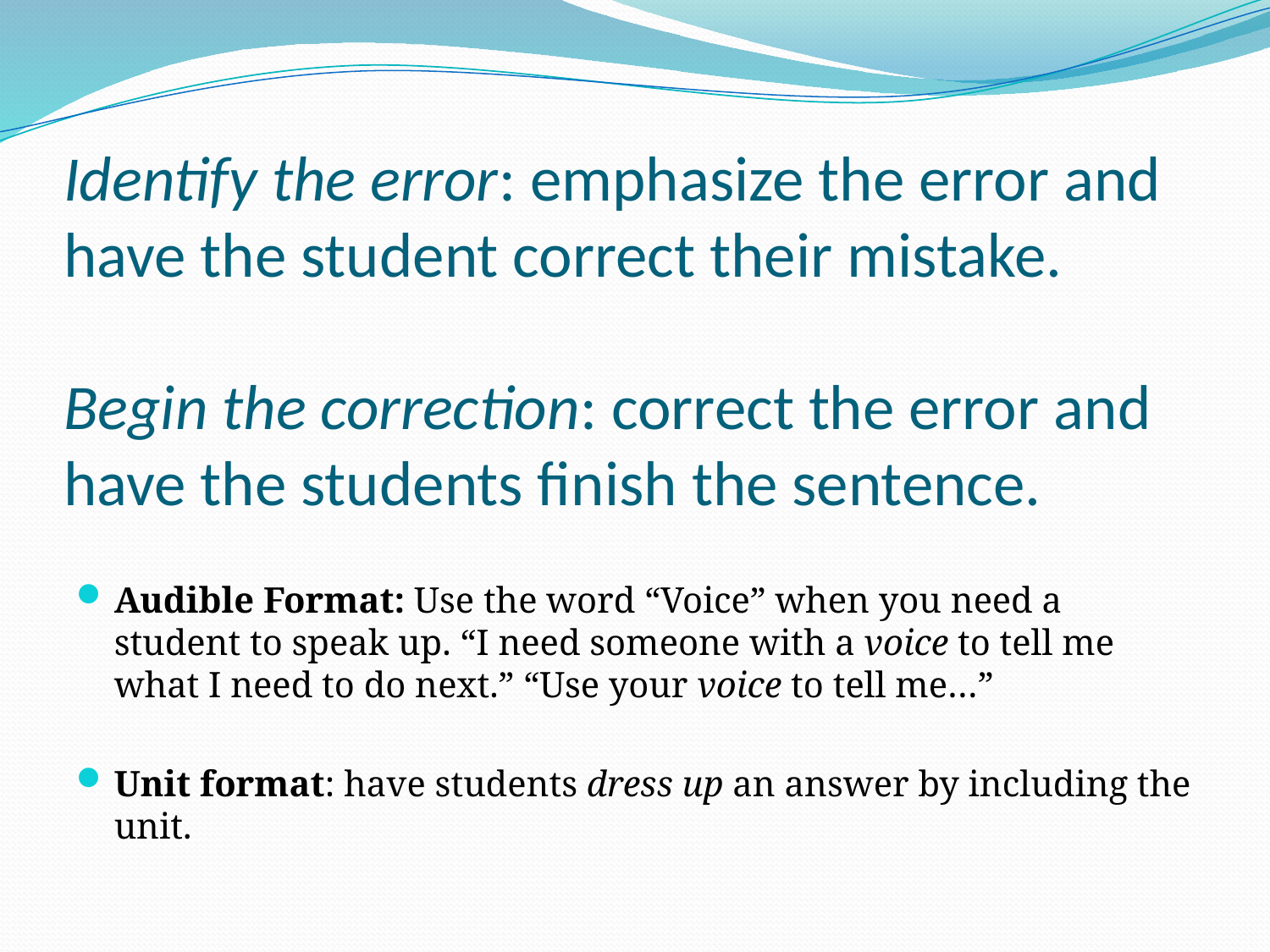

# Identify the error: emphasize the error and have the student correct their mistake. Begin the correction: correct the error and have the students finish the sentence.
Audible Format: Use the word “Voice” when you need a student to speak up. “I need someone with a voice to tell me what I need to do next.” “Use your voice to tell me…”

Unit format: have students dress up an answer by including the unit.